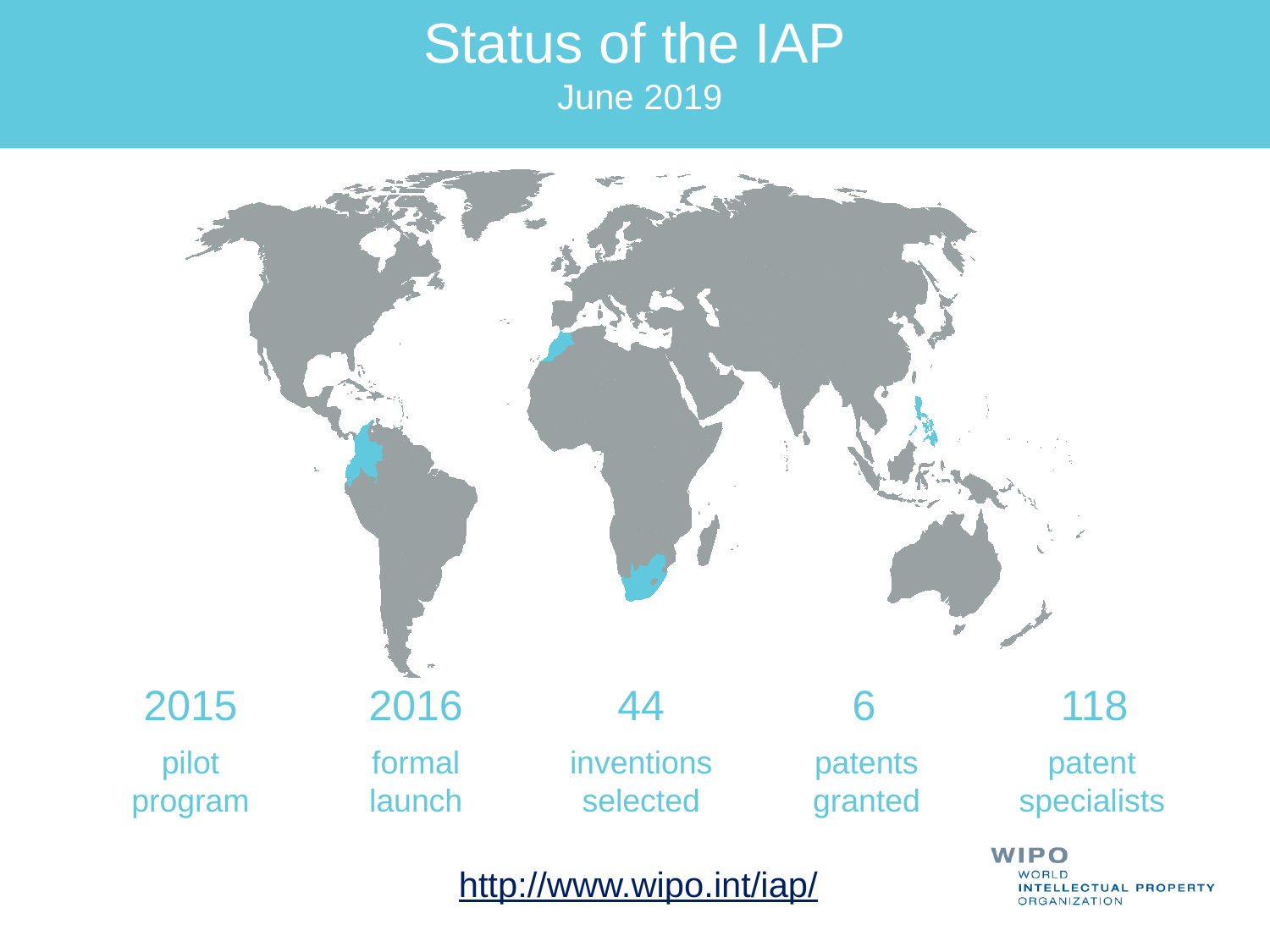

# Status of the IAP June 2019

2015
pilot program
2016
formal launch
44
inventions selected
6
patents granted
118
patent specialists
http://www.wipo.int/iap/